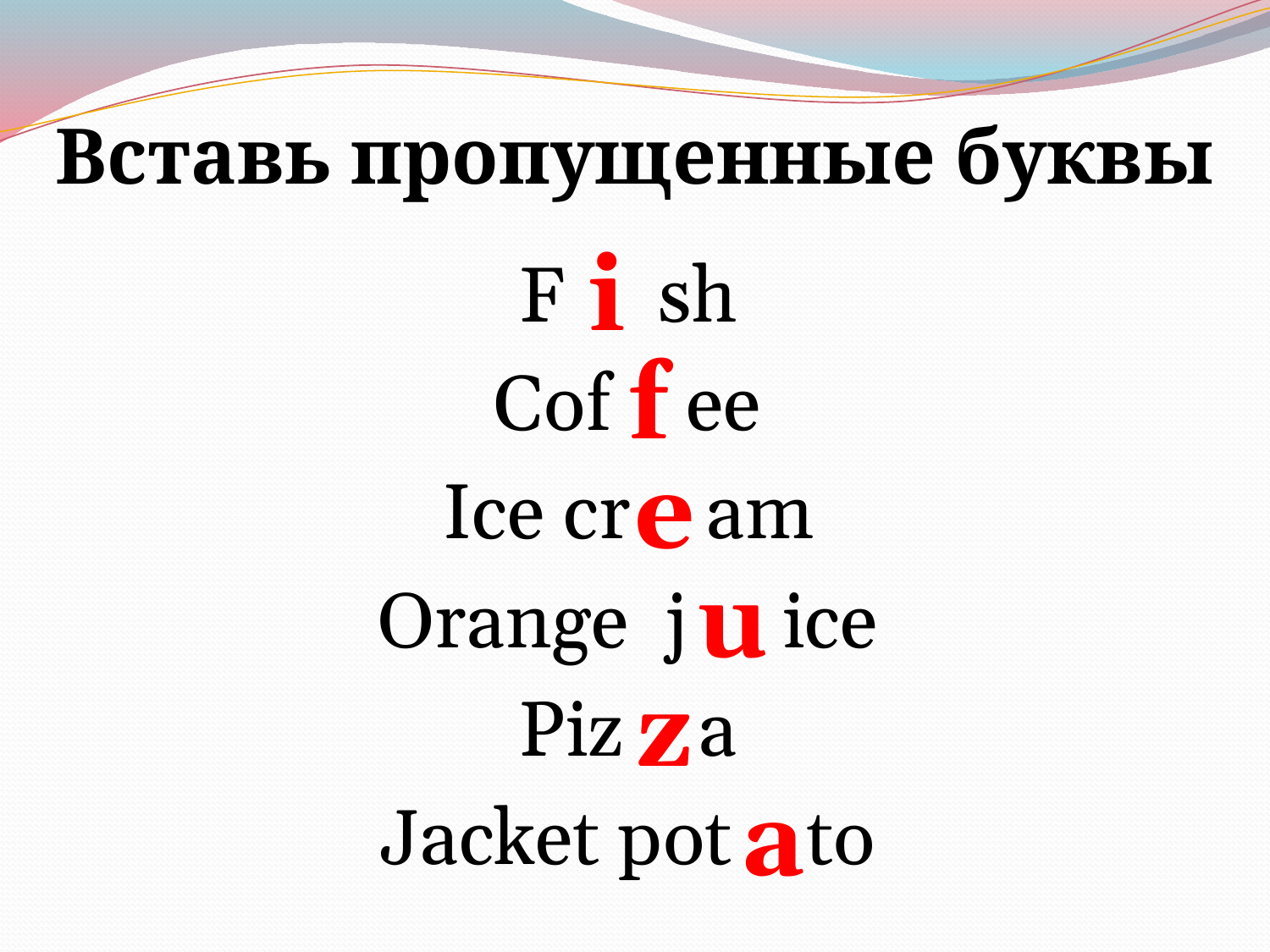

# Вставь пропущенные буквы
i
F     sh
Cof    ee
Ice cr    am
Orange  j     ice
Piz    a
Jacket pot    to
f
 e
u
z
  a